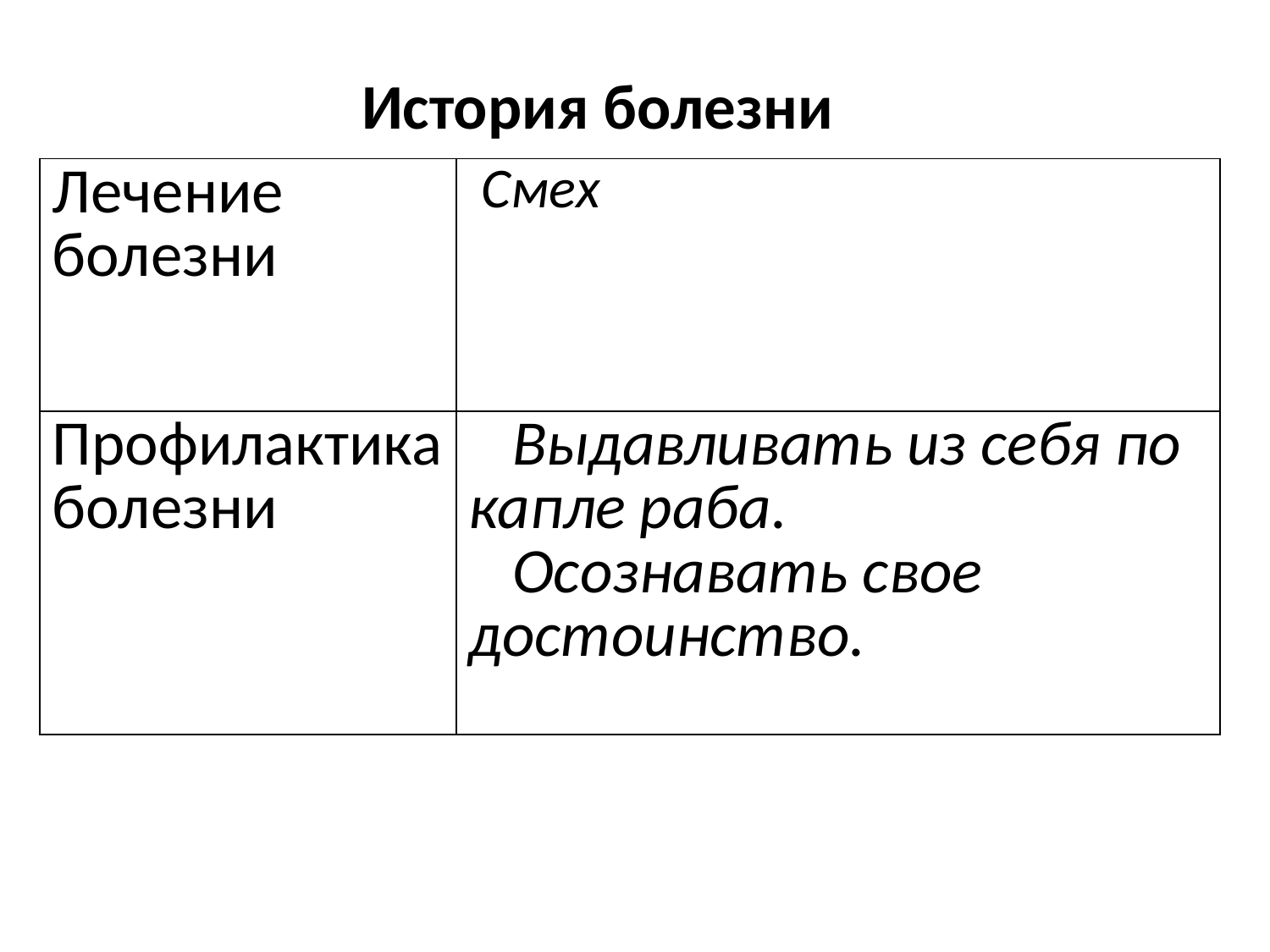

История болезни

| Лечение болезни | Смех |
| --- | --- |
| Профилактика болезни | Выдавливать из себя по капле раба. Осознавать свое достоинство. |